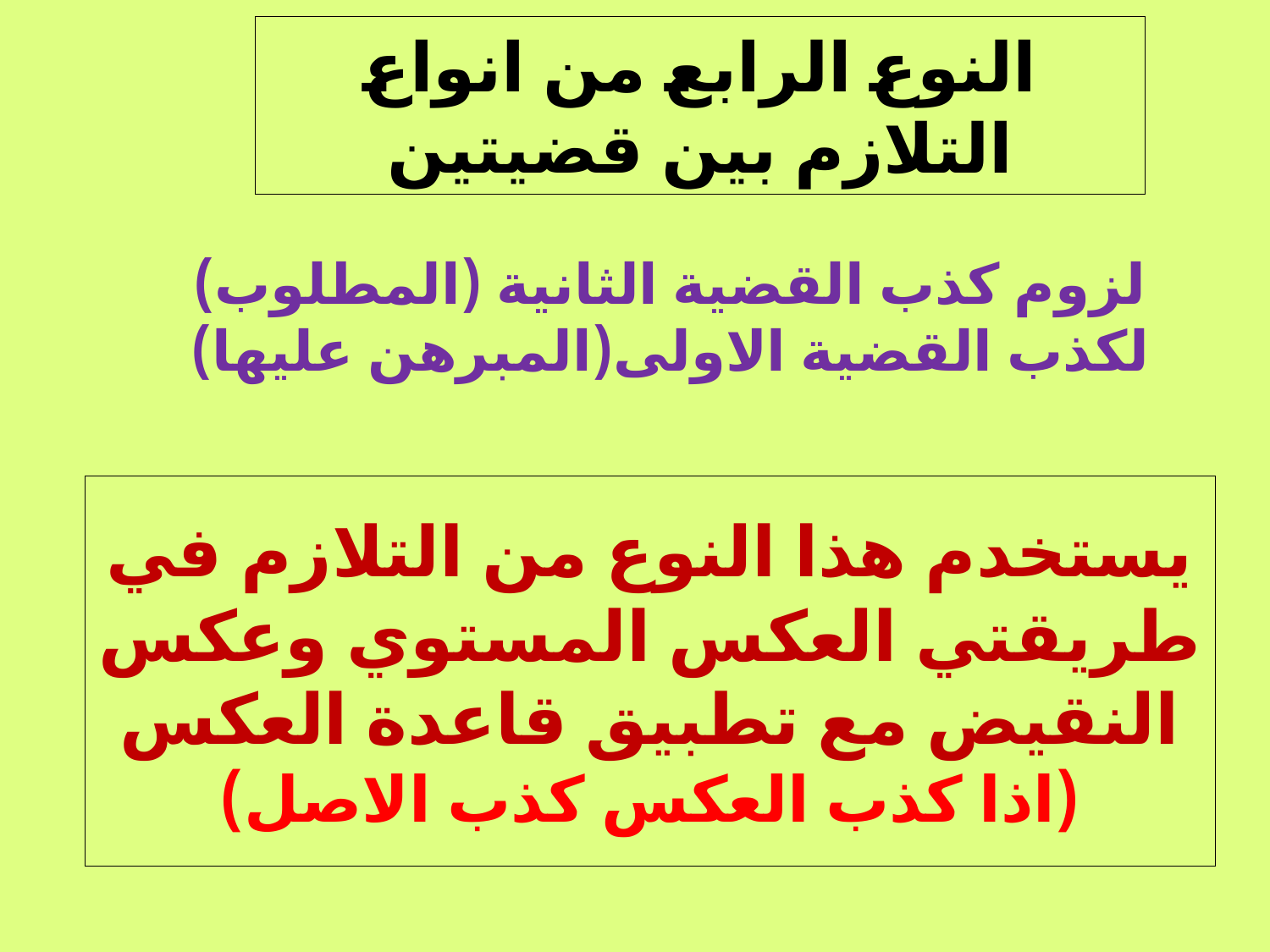

# النوع الرابع من انواع التلازم بين قضيتين
لزوم كذب القضية الثانية (المطلوب) لكذب القضية الاولى(المبرهن عليها)
يستخدم هذا النوع من التلازم في طريقتي العكس المستوي وعكس النقيض مع تطبيق قاعدة العكس
(اذا كذب العكس كذب الاصل)